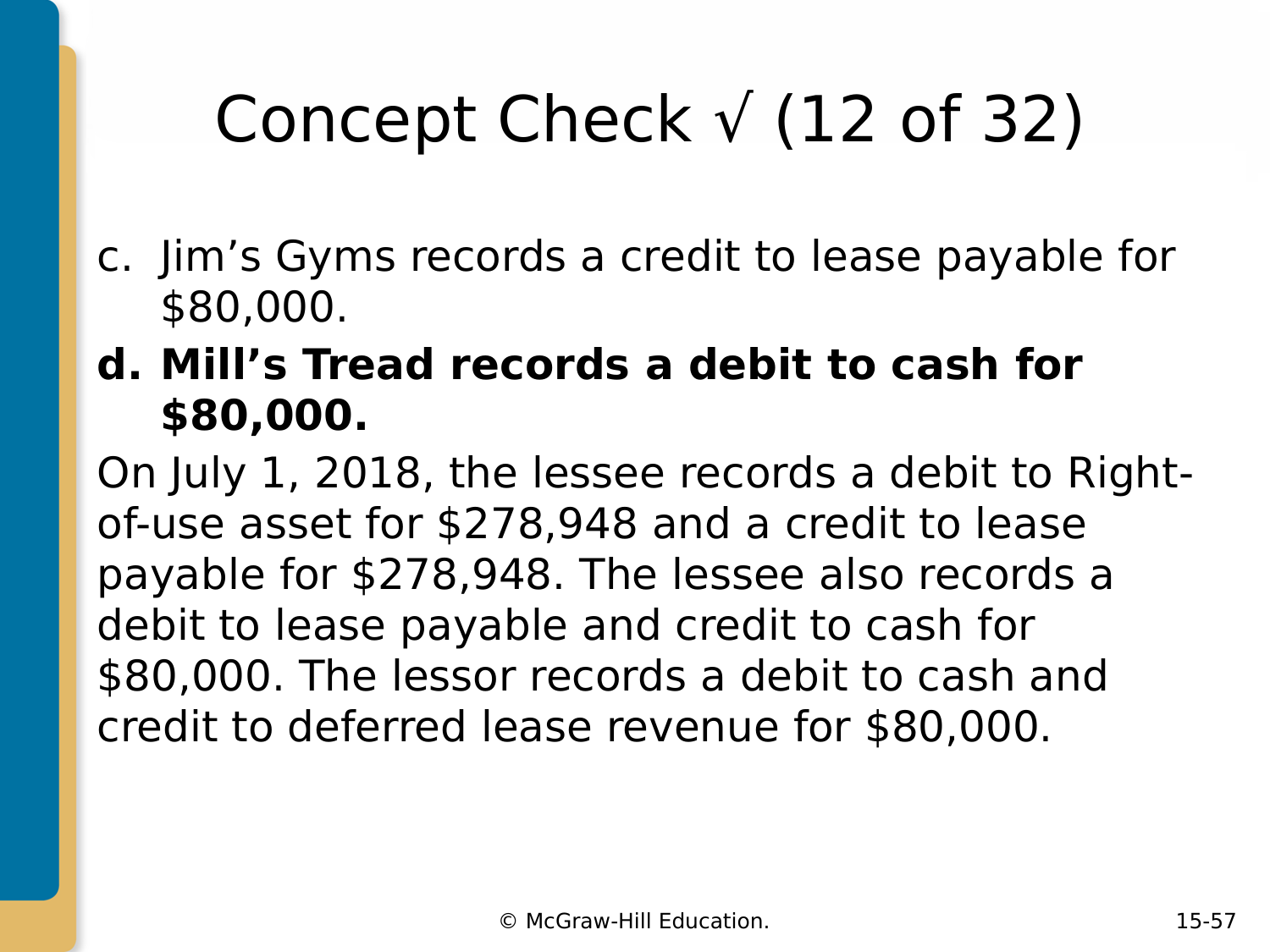

# Concept Check √ (12 of 32)
Jim’s Gyms records a credit to lease payable for $80,000.
Mill’s Tread records a debit to cash for $80,000.
On July 1, 2018, the lessee records a debit to Right-of-use asset for $278,948 and a credit to lease payable for $278,948. The lessee also records a debit to lease payable and credit to cash for $80,000. The lessor records a debit to cash and credit to deferred lease revenue for $80,000.